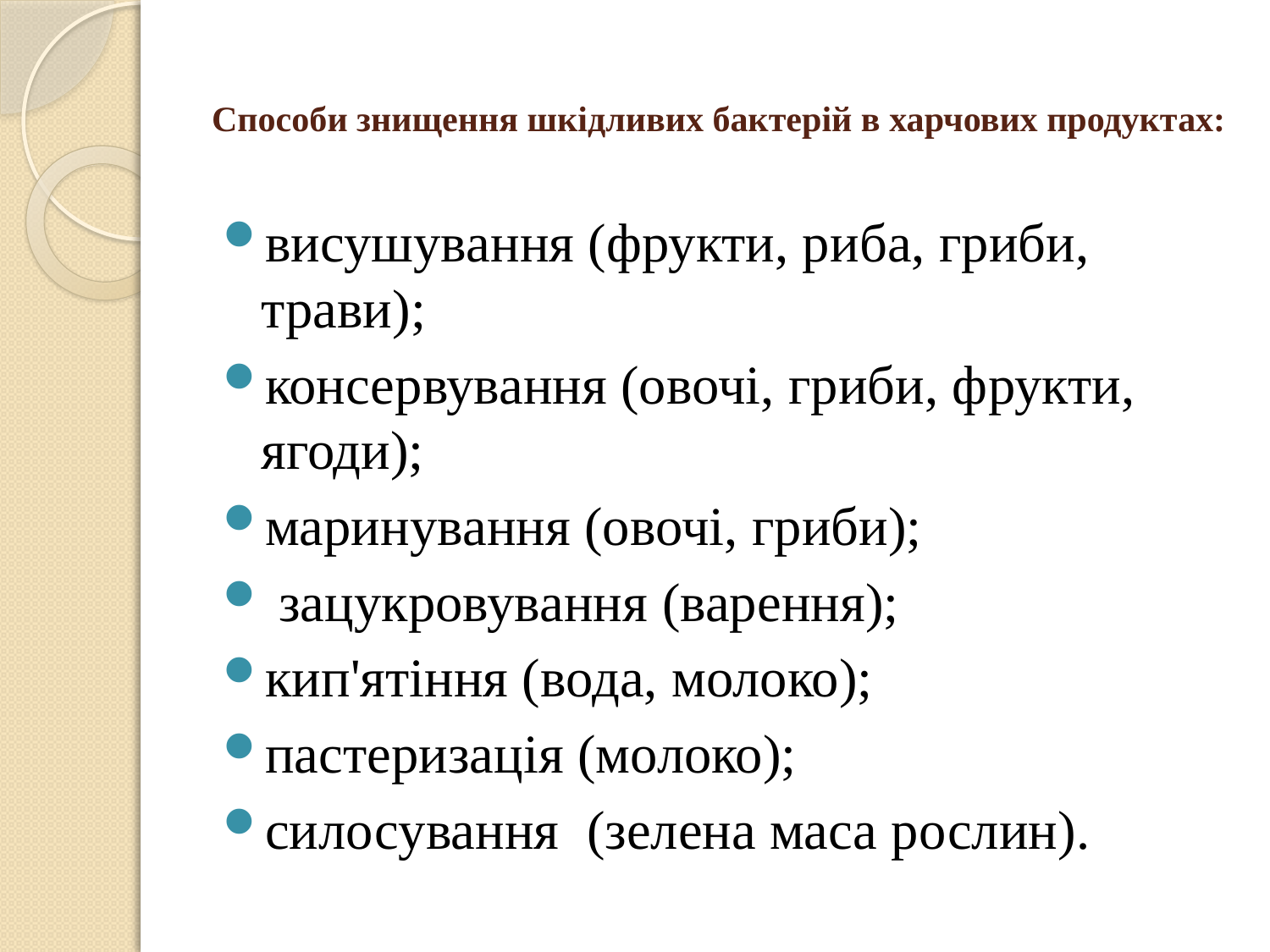

# Способи знищення шкідливих бактерій в харчових продуктах:
висушування (фрукти, риба, гриби, трави);
консервування (овочі, гриби, фрукти, ягоди);
маринування (овочі, гриби);
 зацукровування (варення);
кип'ятіння (вода, молоко);
пастеризація (молоко);
силосування  (зелена маса рослин).